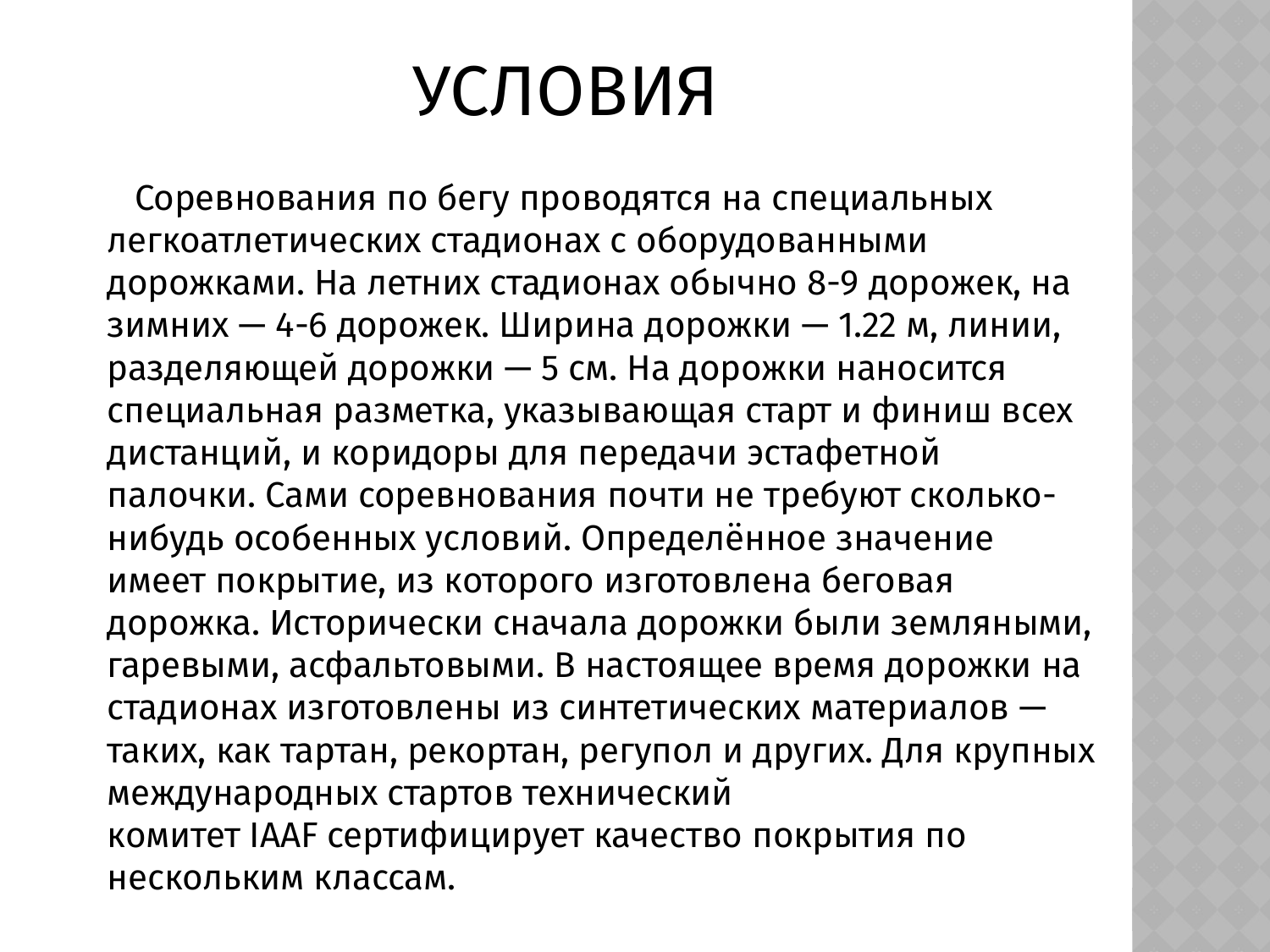

# Условия
        Соревнования по бегу проводятся на специальных легкоатлетических стадионах с оборудованными дорожками. На летних стадионах обычно 8-9 дорожек, на зимних — 4-6 дорожек. Ширина дорожки — 1.22 м, линии, разделяющей дорожки — 5 см. На дорожки наносится специальная разметка, указывающая старт и финиш всех дистанций, и коридоры для передачи эстафетной палочки. Сами соревнования почти не требуют сколько-нибудь особенных условий. Определённое значение имеет покрытие, из которого изготовлена беговая дорожка. Исторически сначала дорожки были земляными, гаревыми, асфальтовыми. В настоящее время дорожки на стадионах изготовлены из синтетических материалов — таких, как тартан, рекортан, регупол и других. Для крупных международных стартов технический комитет IAAF сертифицирует качество покрытия по нескольким классам.